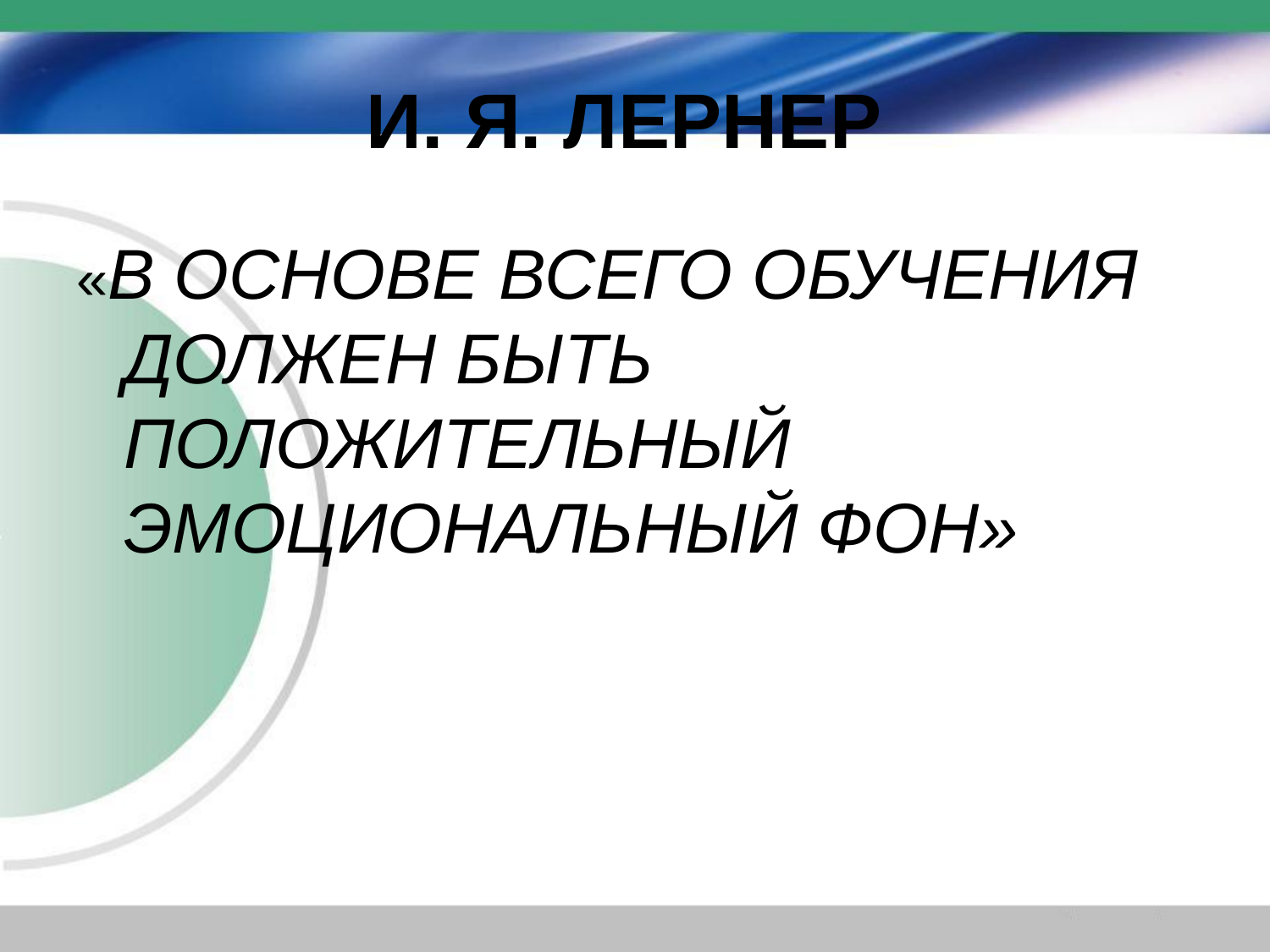

# И. Я. ЛЕРНЕР
«В ОСНОВЕ ВСЕГО ОБУЧЕНИЯ ДОЛЖЕН БЫТЬ ПОЛОЖИТЕЛЬНЫЙ ЭМОЦИОНАЛЬНЫЙ ФОН»